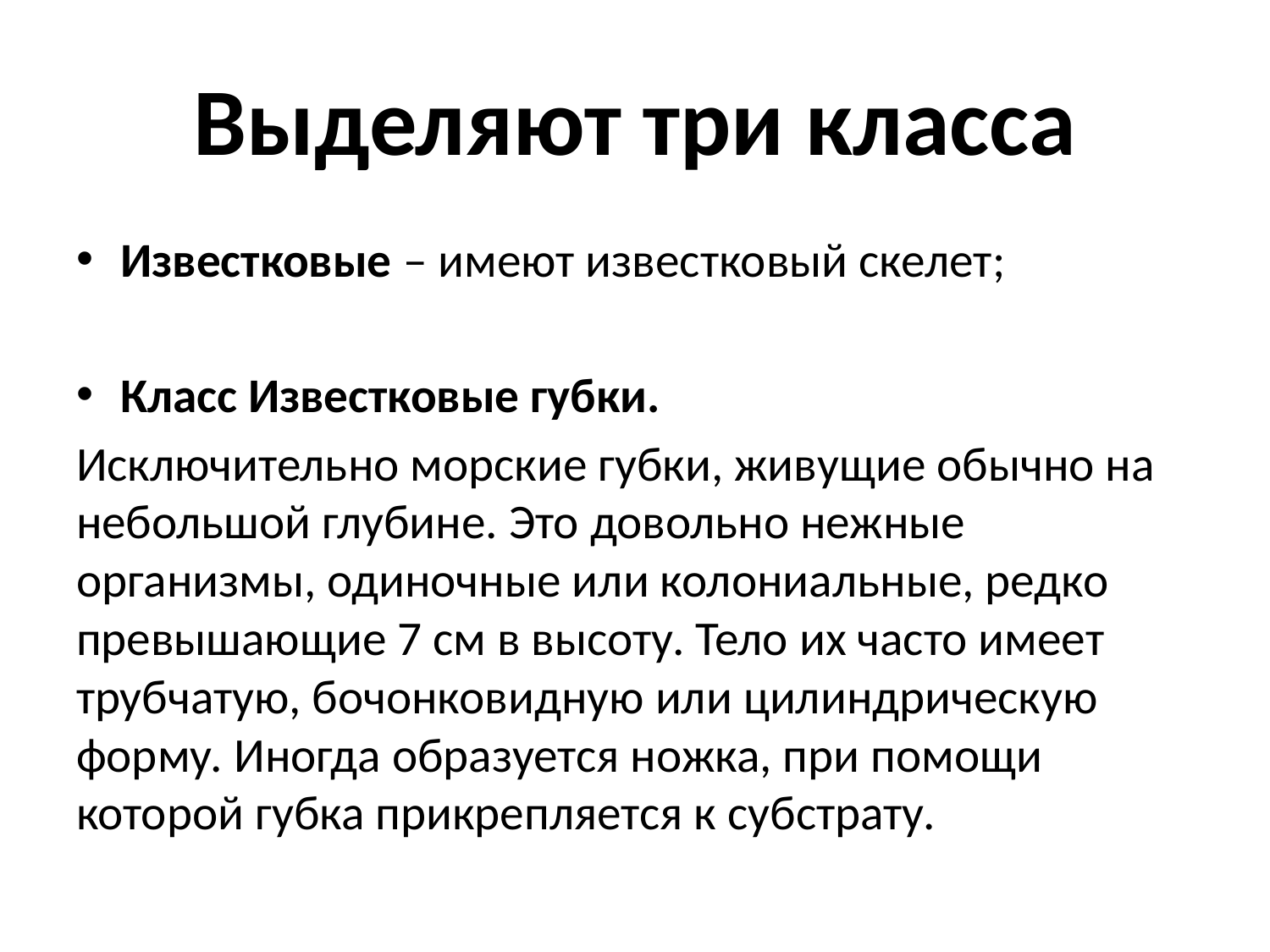

# Выделяют три класса
Известковые – имеют известковый скелет;

Класс Известковые губки.
Исключительно морские губки, живущие обычно на небольшой глубине. Это довольно нежные организмы, одиночные или колониальные, редко превышающие 7 см в высоту. Тело их часто имеет трубчатую, бочонковидную или цилиндрическую форму. Иногда образуется ножка, при помощи которой губка прикрепляется к субстрату.